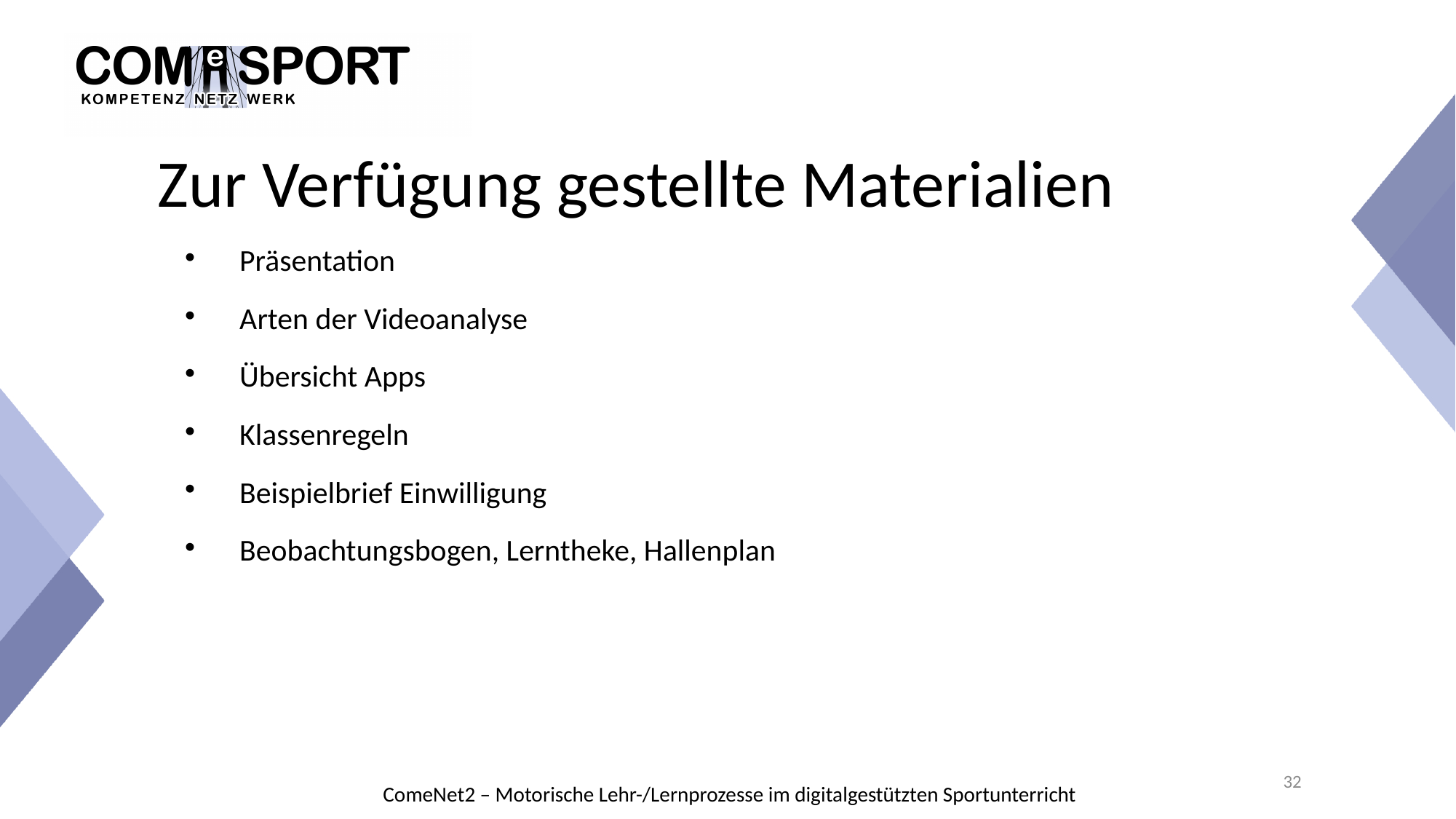

# Zur Verfügung gestellte Materialien
Präsentation
Arten der Videoanalyse
Übersicht Apps
Klassenregeln
Beispielbrief Einwilligung
Beobachtungsbogen, Lerntheke, Hallenplan

32
ComeNet2 – Motorische Lehr-/Lernprozesse im digitalgestützten Sportunterricht